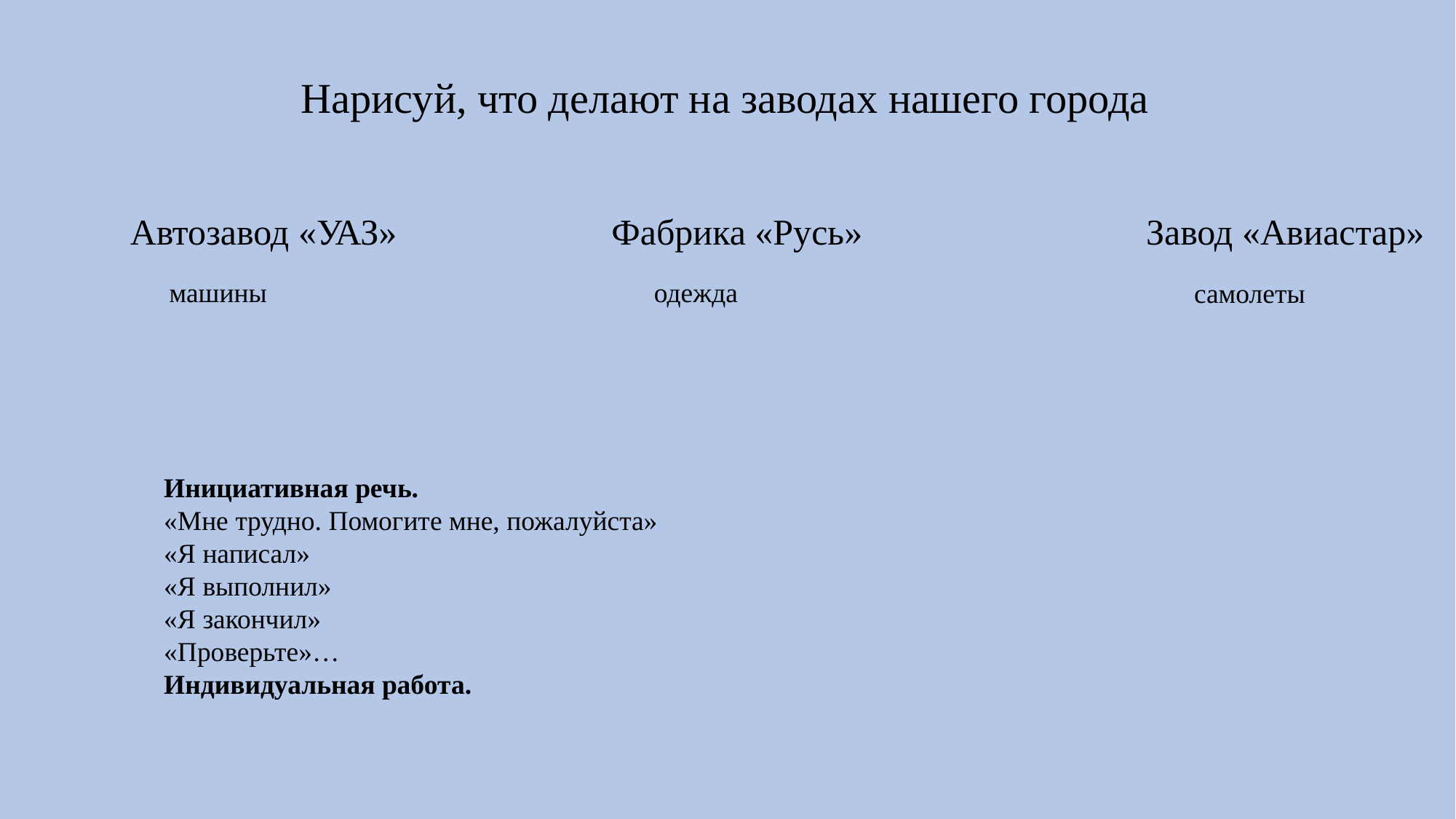

Нарисуй, что делают на заводах нашего города
Автозавод «УАЗ»
Фабрика «Русь»
Завод «Авиастар»
машины
одежда
самолеты
Инициативная речь.
«Мне трудно. Помогите мне, пожалуйста»
«Я написал»
«Я выполнил»
«Я закончил»
«Проверьте»…
Индивидуальная работа.